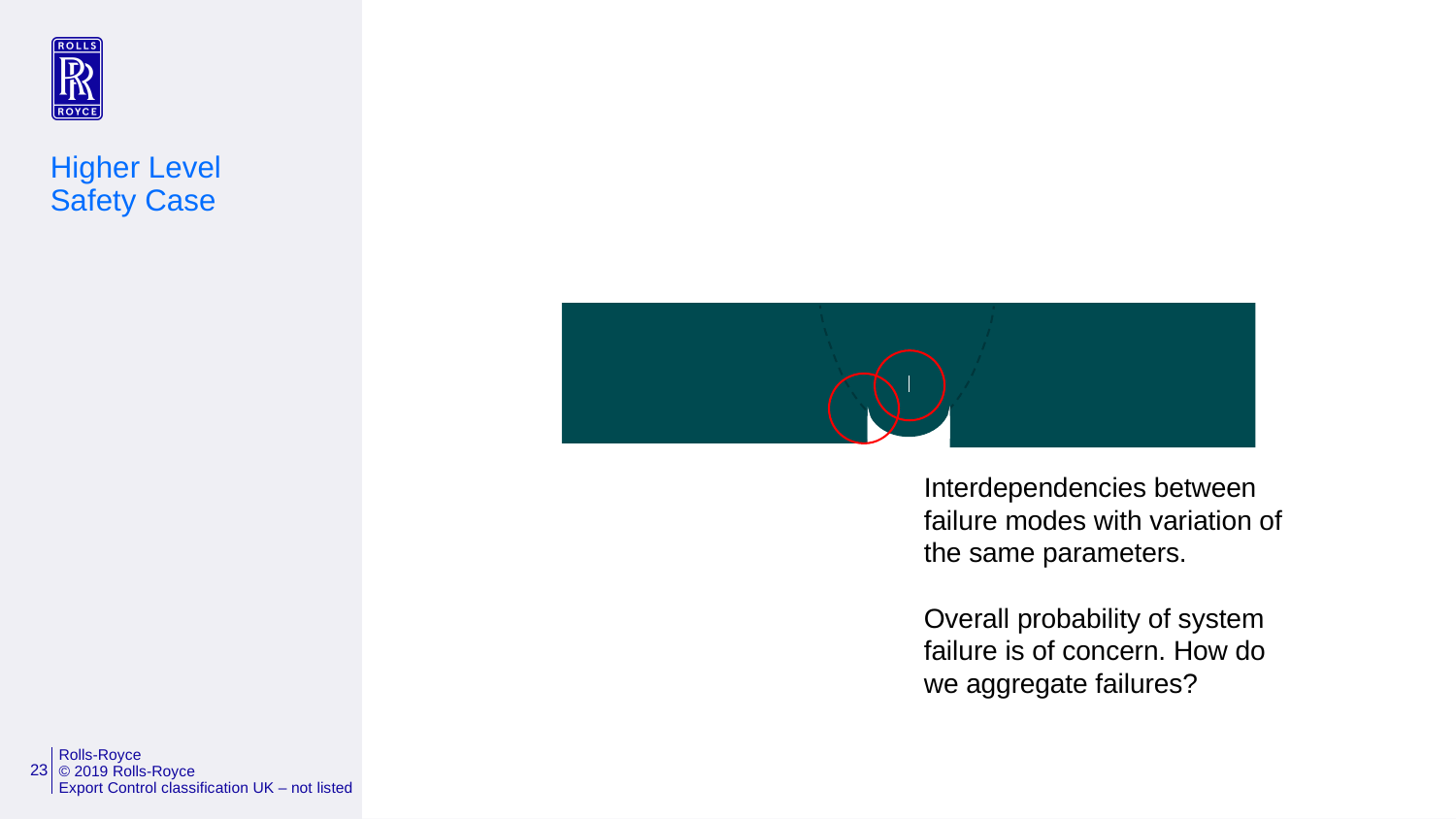

Higher Level Safety Case

Interdependencies between failure modes with variation of the same parameters.

Overall probability of system failure is of concern. How do we aggregate failures?